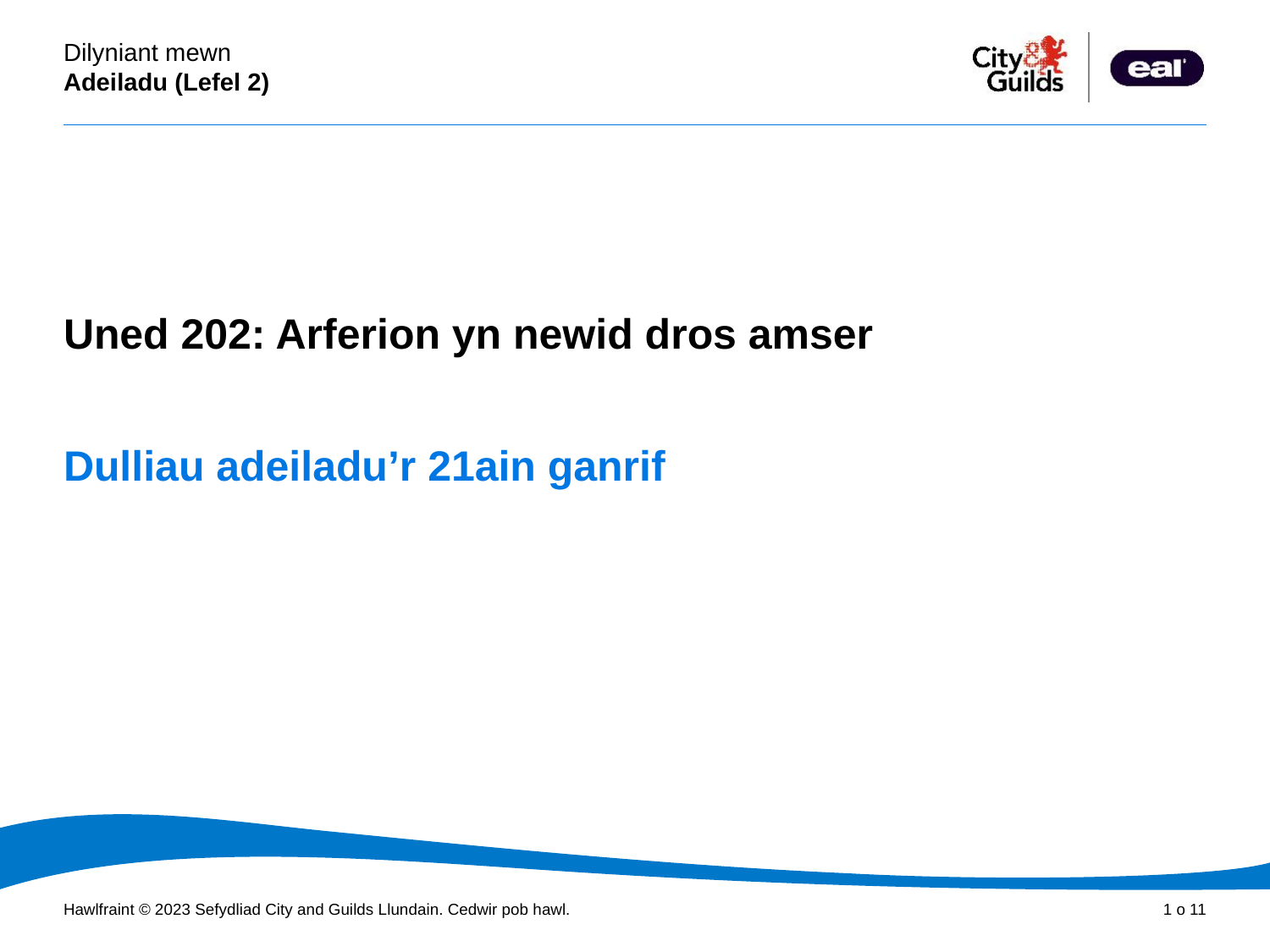

Cyflwyniad PowerPoint
Uned 202: Arferion yn newid dros amser
# Dulliau adeiladu’r 21ain ganrif